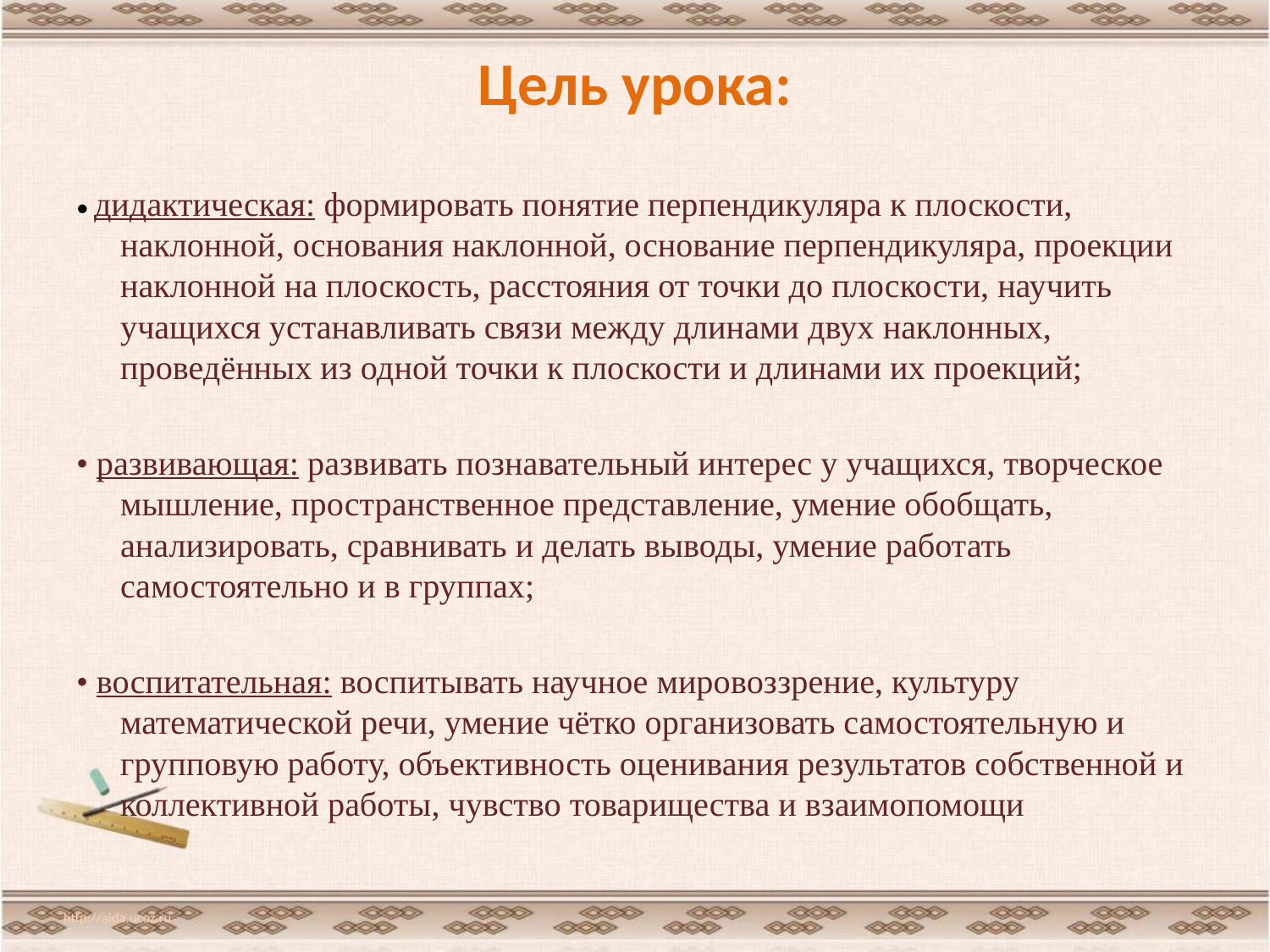

# Цель урока:

• дидактическая: формировать понятие перпендикуляра к плоскости, наклонной, основания наклонной, основание перпендикуляра, проекции наклонной на плоскость, расстояния от точки до плоскости, научить учащихся устанавливать связи между длинами двух наклонных, проведённых из одной точки к плоскости и длинами их проекций;

• развивающая: развивать познавательный интерес у учащихся, творческое мышление, пространственное представление, умение обобщать, анализировать, сравнивать и делать выводы, умение работать самостоятельно и в группах;

• воспитательная: воспитывать научное мировоззрение, культуру математической речи, умение чётко организовать самостоятельную и групповую работу, объективность оценивания результатов собственной и коллективной работы, чувство товарищества и взаимопомощи
http://aida.ucoz.ru